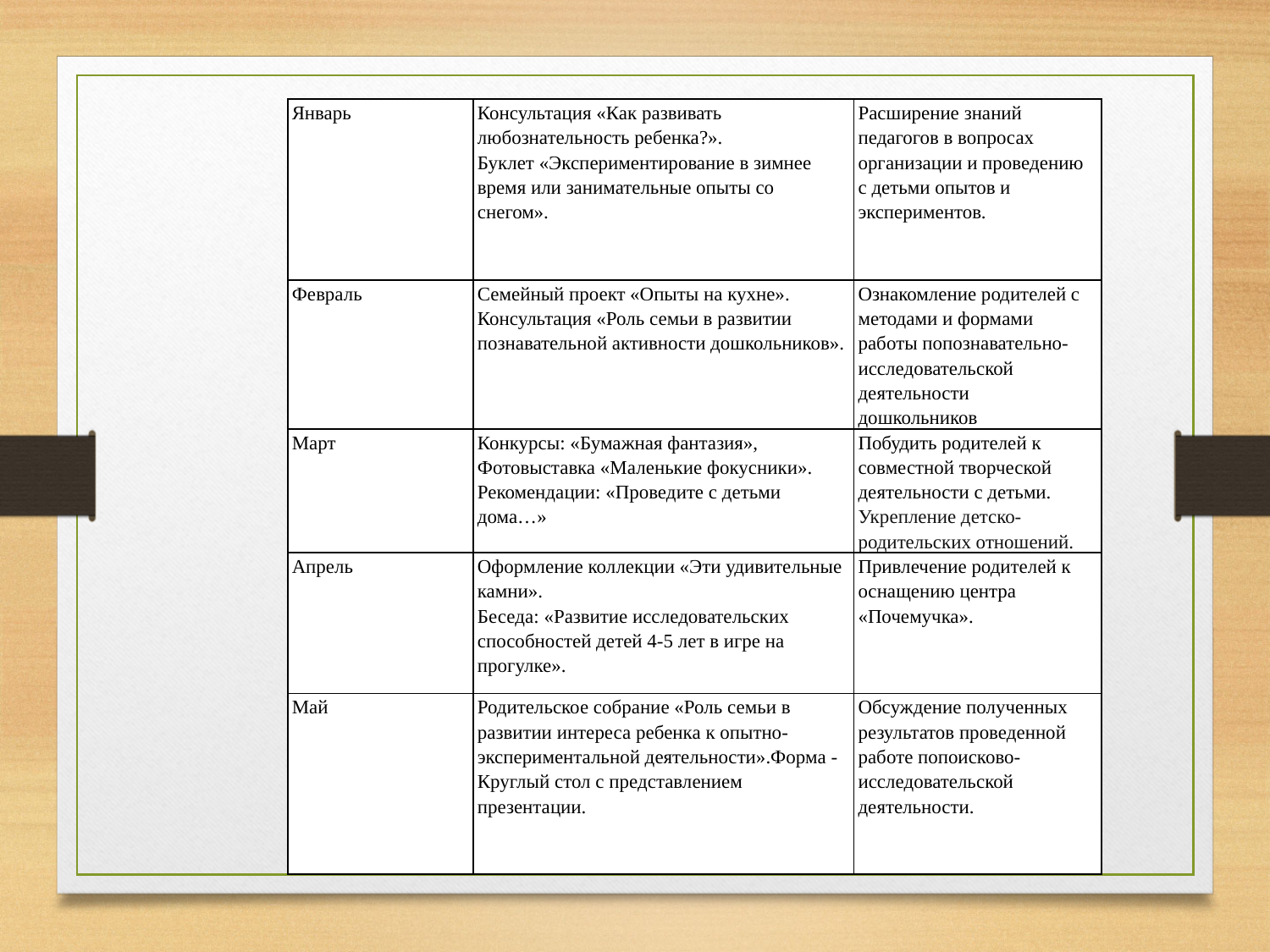

| Январь | Консультация «Как развивать любознательность ребенка?». Буклет «Экспериментирование в зимнее время или занимательные опыты со снегом». | Расширение знаний педагогов в вопросах организации и проведению с детьми опытов и экспериментов. |
| --- | --- | --- |
| Февраль | Семейный проект «Опыты на кухне». Консультация «Роль семьи в развитии познавательной активности дошкольников». | Ознакомление родителей с методами и формами работы попознавательно-исследовательской деятельности  дошкольников |
| Март | Конкурсы: «Бумажная фантазия», Фотовыставка «Маленькие фокусники». Рекомендации: «Проведите с детьми дома…» | Побудить родителей к совместной творческой деятельности с детьми. Укрепление детско-родительских отношений. |
| Апрель | Оформление коллекции «Эти удивительные камни». Беседа: «Развитие исследовательских способностей детей 4-5 лет в игре на прогулке». | Привлечение родителей к оснащению центра «Почемучка». |
| Май | Родительское собрание «Роль семьи в развитии интереса ребенка к опытно-экспериментальной деятельности».Форма - Круглый стол с представлением презентации. | Обсуждение полученных результатов проведенной работе попоисково-исследовательской деятельности. |